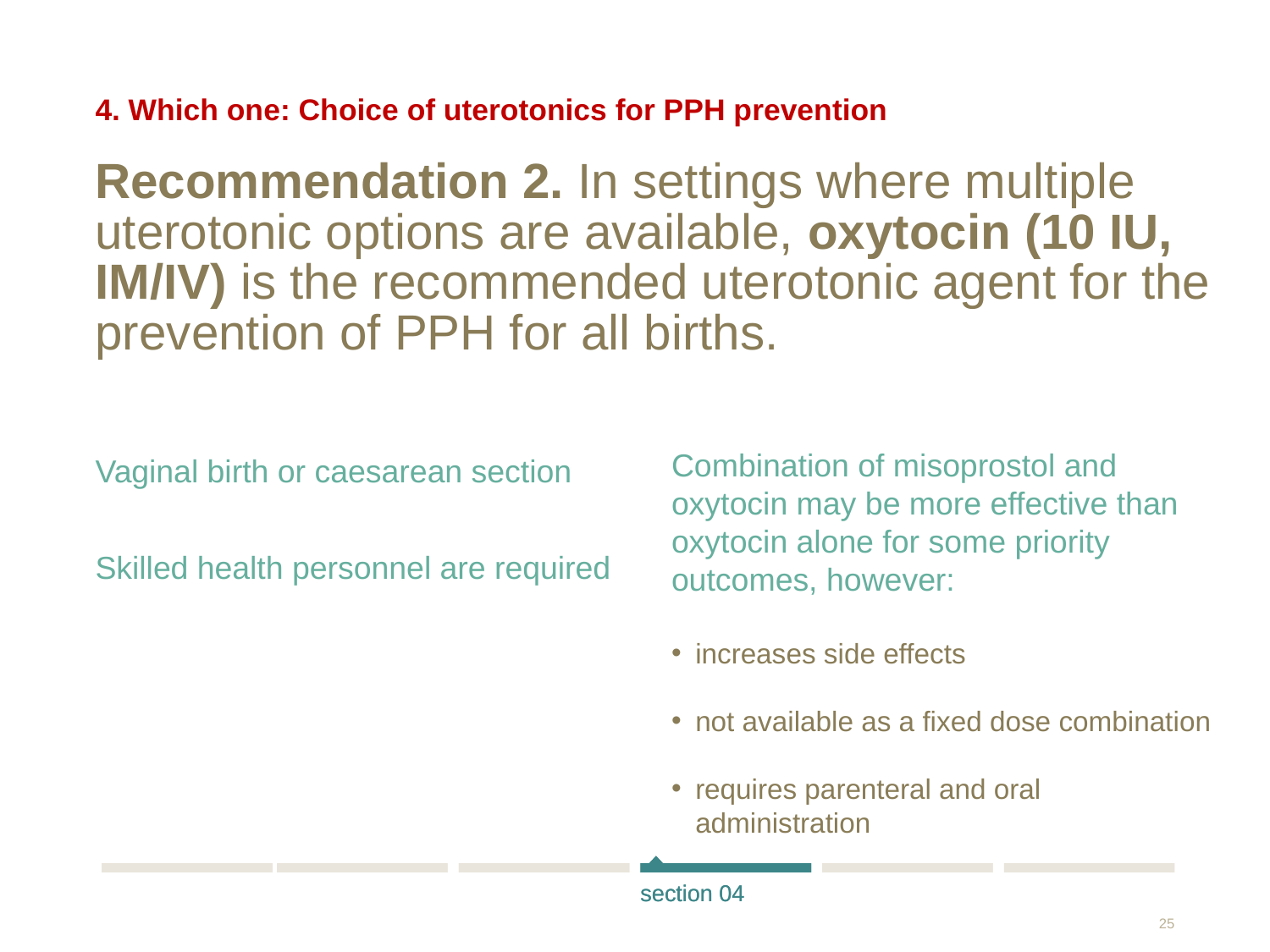

4. Which one: Choice of uterotonics for PPH prevention
# Recommendation 2. In settings where multiple uterotonic options are available, oxytocin (10 IU, IM/IV) is the recommended uterotonic agent for the prevention of PPH for all births.
Combination of misoprostol and oxytocin may be more effective than oxytocin alone for some priority outcomes, however:

increases side effects

not available as a fixed dose combination

requires parenteral and oral administration
Vaginal birth or caesarean section

Skilled health personnel are required

section 04
section 04